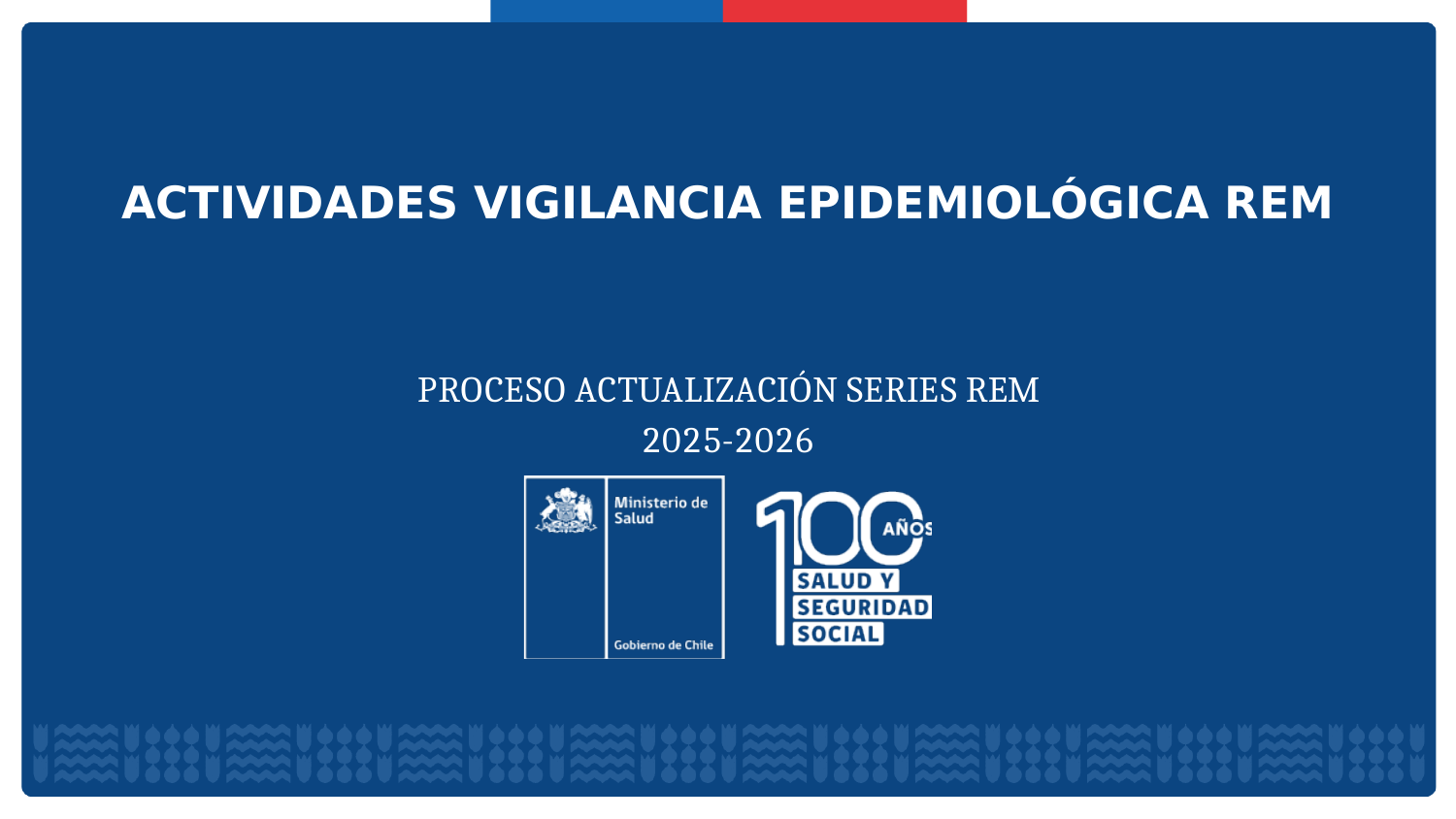

# ACTIVIDADES VIGILANCIA EPIDEMIOLÓGICA REM
 PROCESO ACTUALIZACIÓN SERIES REM
2025-2026